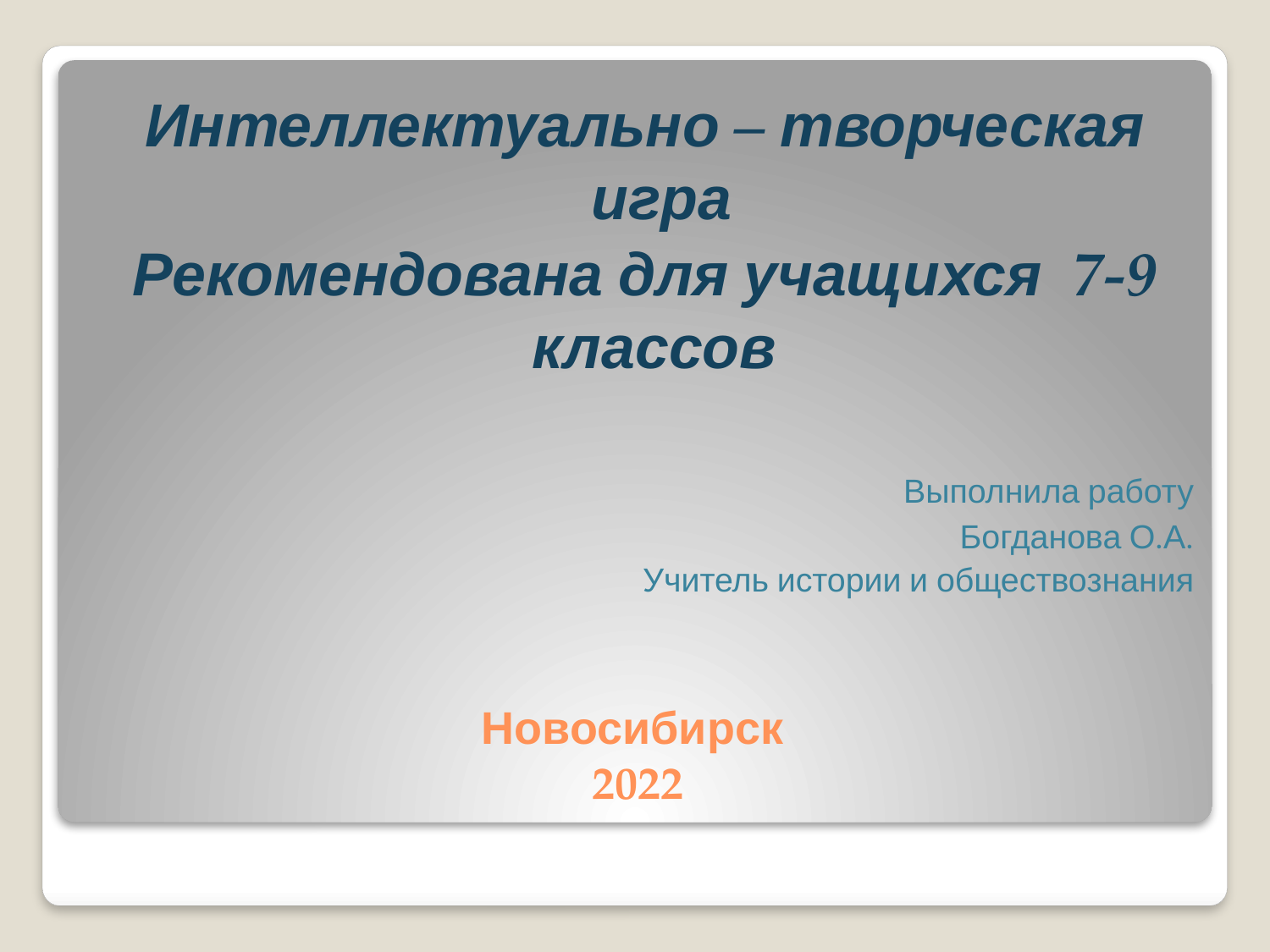

Интеллектуально – творческая игра
Рекомендована для учащихся  7-9 классов

 Выполнила работу
Богданова О.А.
Учитель истории и обществознания

# Новосибирск 2022